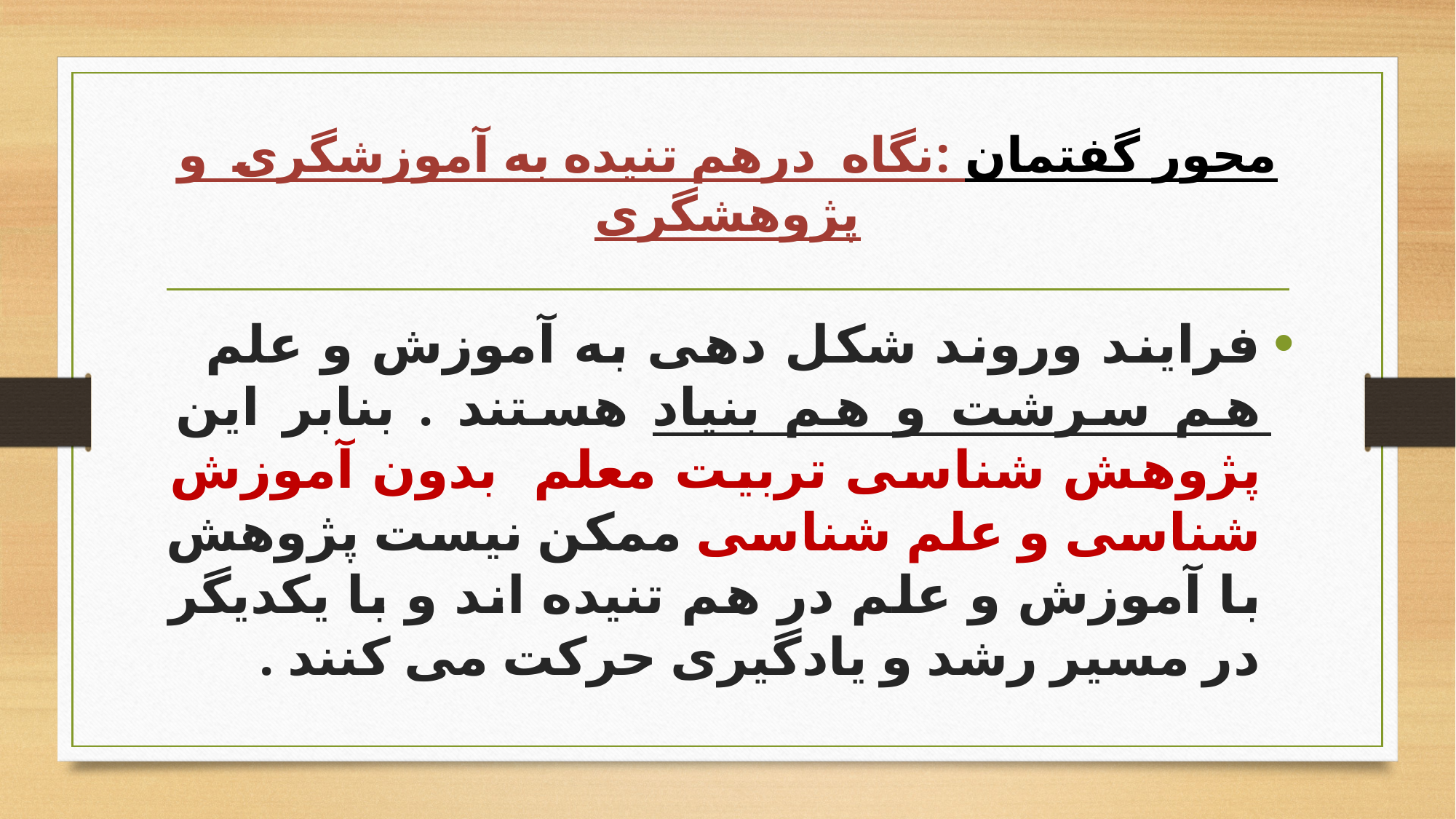

# محور گفتمان :نگاه  درهم تنیده به آموزشگری  و پژوهشگری
فرایند وروند شکل دهی به آموزش و علم   هم سرشت و هم بنیاد هستند . بنابر این پژوهش شناسی تربیت معلم  بدون آموزش شناسی و علم شناسی ممکن نیست پژوهش با آموزش و علم در هم تنیده اند و با یکدیگر در مسیر رشد و یادگیری حرکت می کنند .